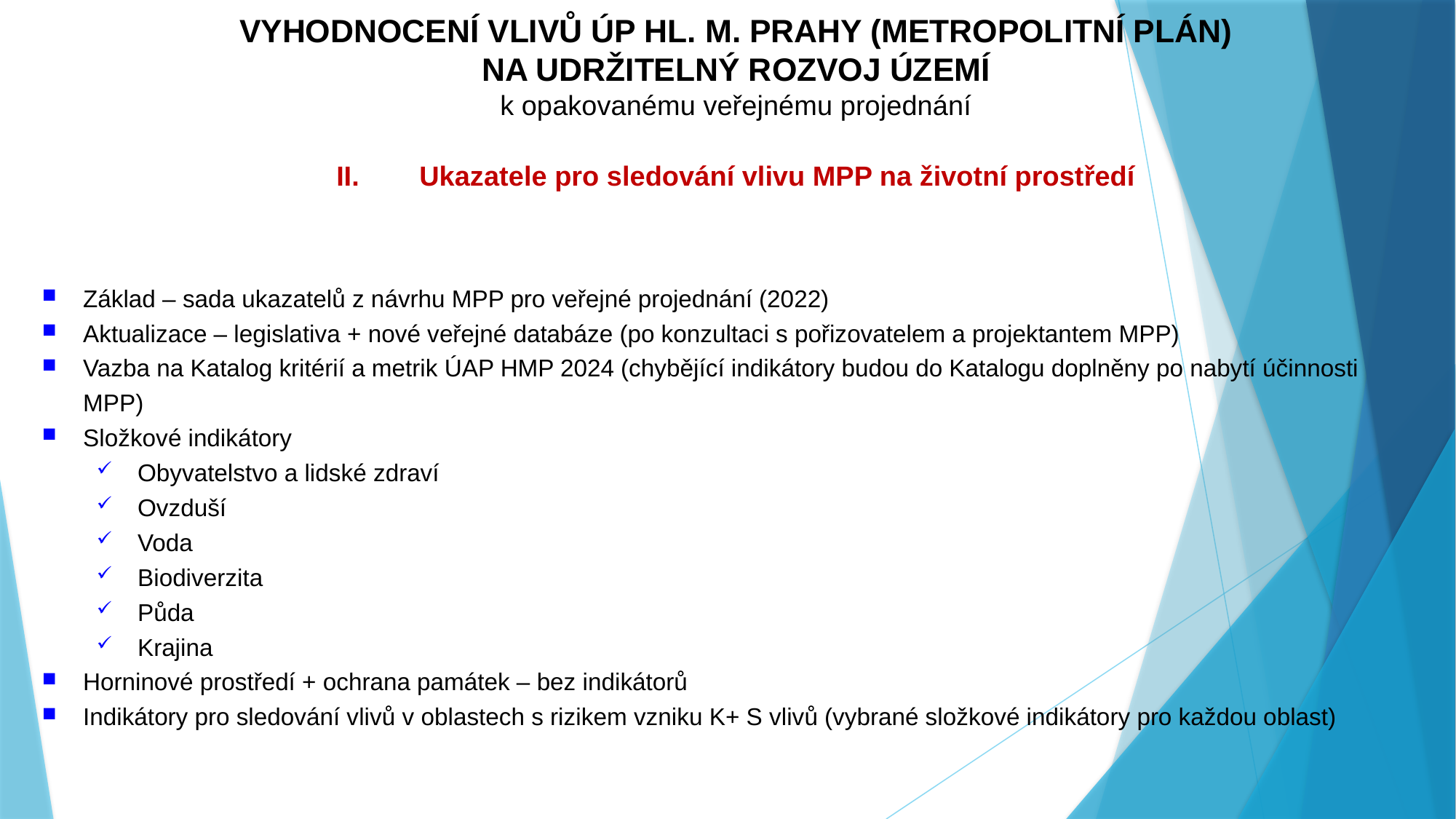

# VYHODNOCENÍ VLIVŮ ÚP HL. M. PRAHY (METROPOLITNÍ PLÁN) NA UDRŽITELNÝ ROZVOJ ÚZEMÍ k opakovanému veřejnému projednání II.	Ukazatele pro sledování vlivu MPP na životní prostředí
Základ – sada ukazatelů z návrhu MPP pro veřejné projednání (2022)
Aktualizace – legislativa + nové veřejné databáze (po konzultaci s pořizovatelem a projektantem MPP)
Vazba na Katalog kritérií a metrik ÚAP HMP 2024 (chybějící indikátory budou do Katalogu doplněny po nabytí účinnosti MPP)
Složkové indikátory
Obyvatelstvo a lidské zdraví
Ovzduší
Voda
Biodiverzita
Půda
Krajina
Horninové prostředí + ochrana památek – bez indikátorů
Indikátory pro sledování vlivů v oblastech s rizikem vzniku K+ S vlivů (vybrané složkové indikátory pro každou oblast)